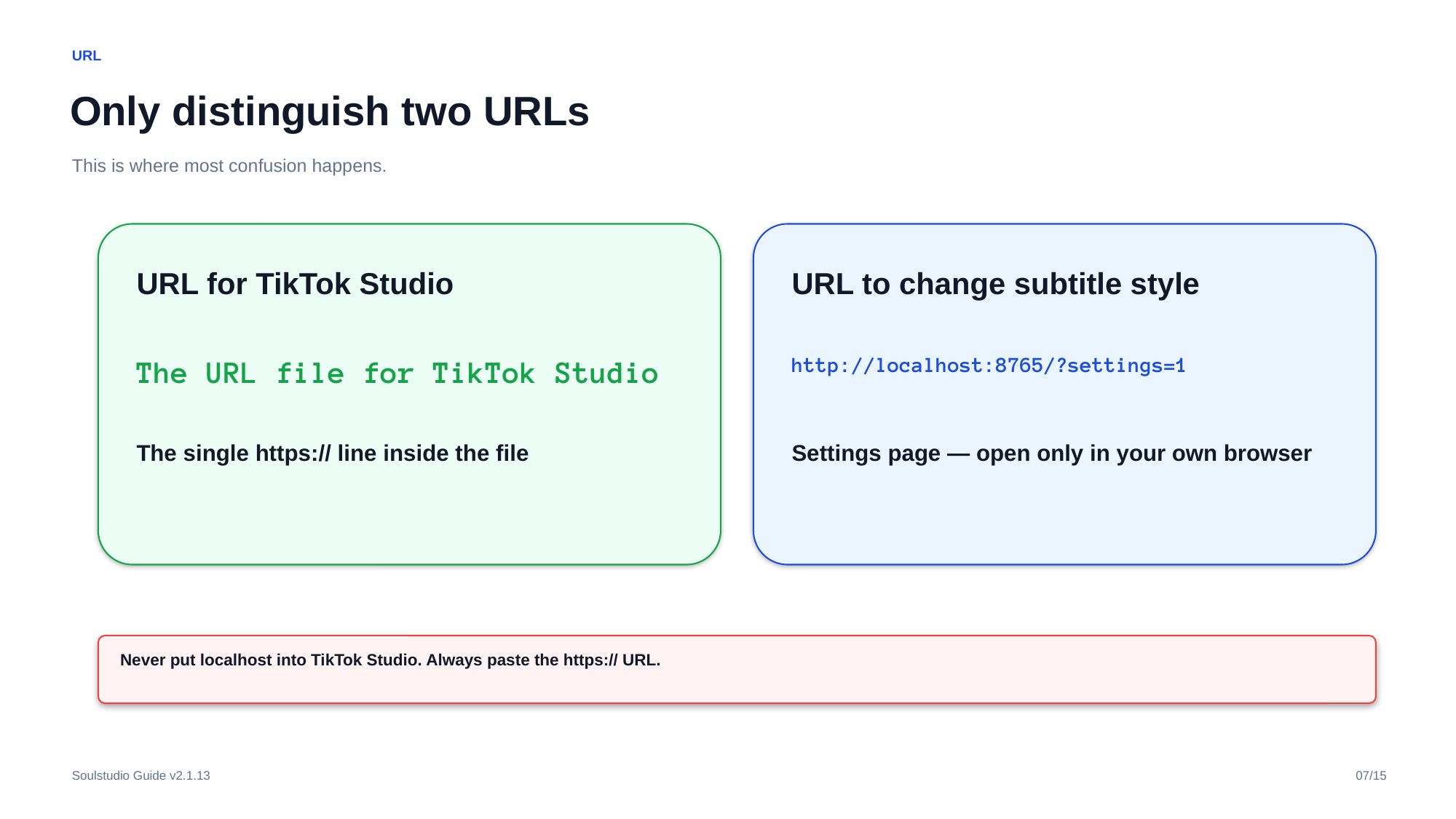

URL
Only distinguish two URLs
This is where most confusion happens.

URL for TikTok Studio
URL to change subtitle style
The URL file for TikTok Studio
http://localhost:8765/?settings=1
The single https:// line inside the file
Settings page — open only in your own browser

Never put localhost into TikTok Studio. Always paste the https:// URL.
Soulstudio Guide v2.1.13
07/15